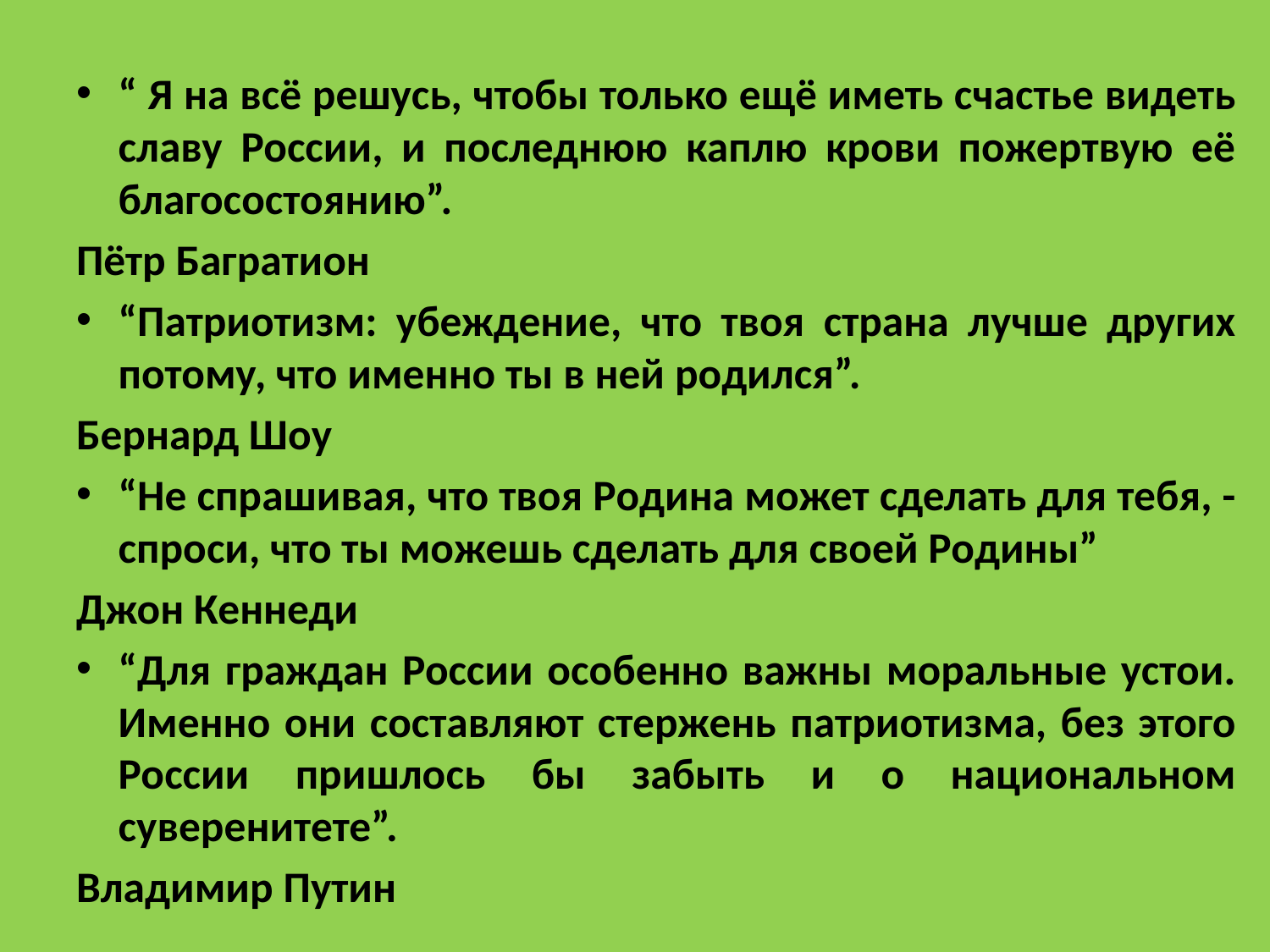

#
“ Я на всё решусь, чтобы только ещё иметь счастье видеть славу России, и последнюю каплю крови пожертвую её благосостоянию”.
Пётр Багратион
“Патриотизм: убеждение, что твоя страна лучше других потому, что именно ты в ней родился”.
Бернард Шоу
“Не спрашивая, что твоя Родина может сделать для тебя, - спроси, что ты можешь сделать для своей Родины”
Джон Кеннеди
“Для граждан России особенно важны моральные устои. Именно они составляют стержень патриотизма, без этого России пришлось бы забыть и о национальном суверенитете”.
Владимир Путин